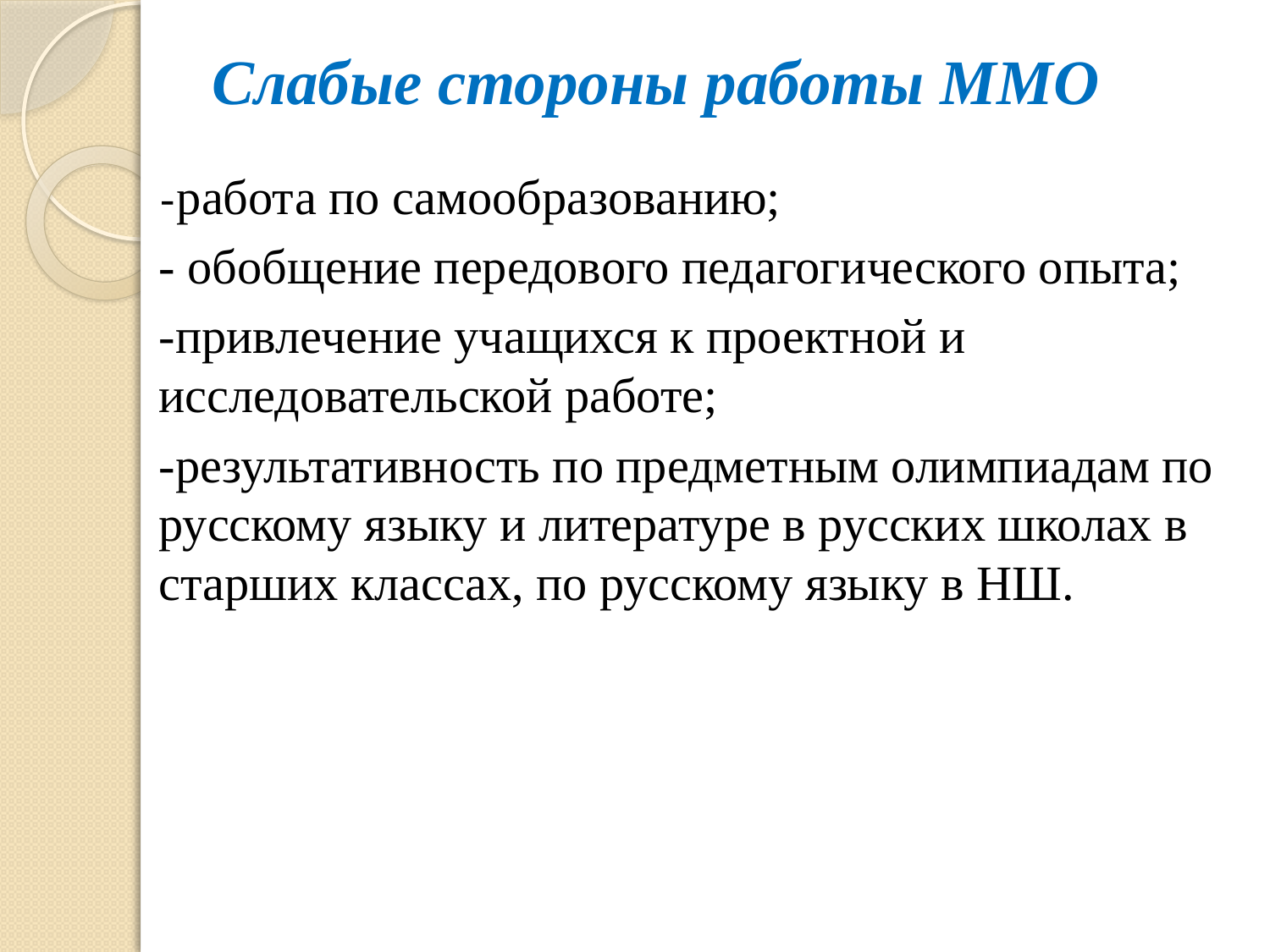

# Слабые стороны работы ММО
-работа по самообразованию;
- обобщение передового педагогического опыта;
-привлечение учащихся к проектной и исследовательской работе;
-результативность по предметным олимпиадам по русскому языку и литературе в русских школах в старших классах, по русскому языку в НШ.